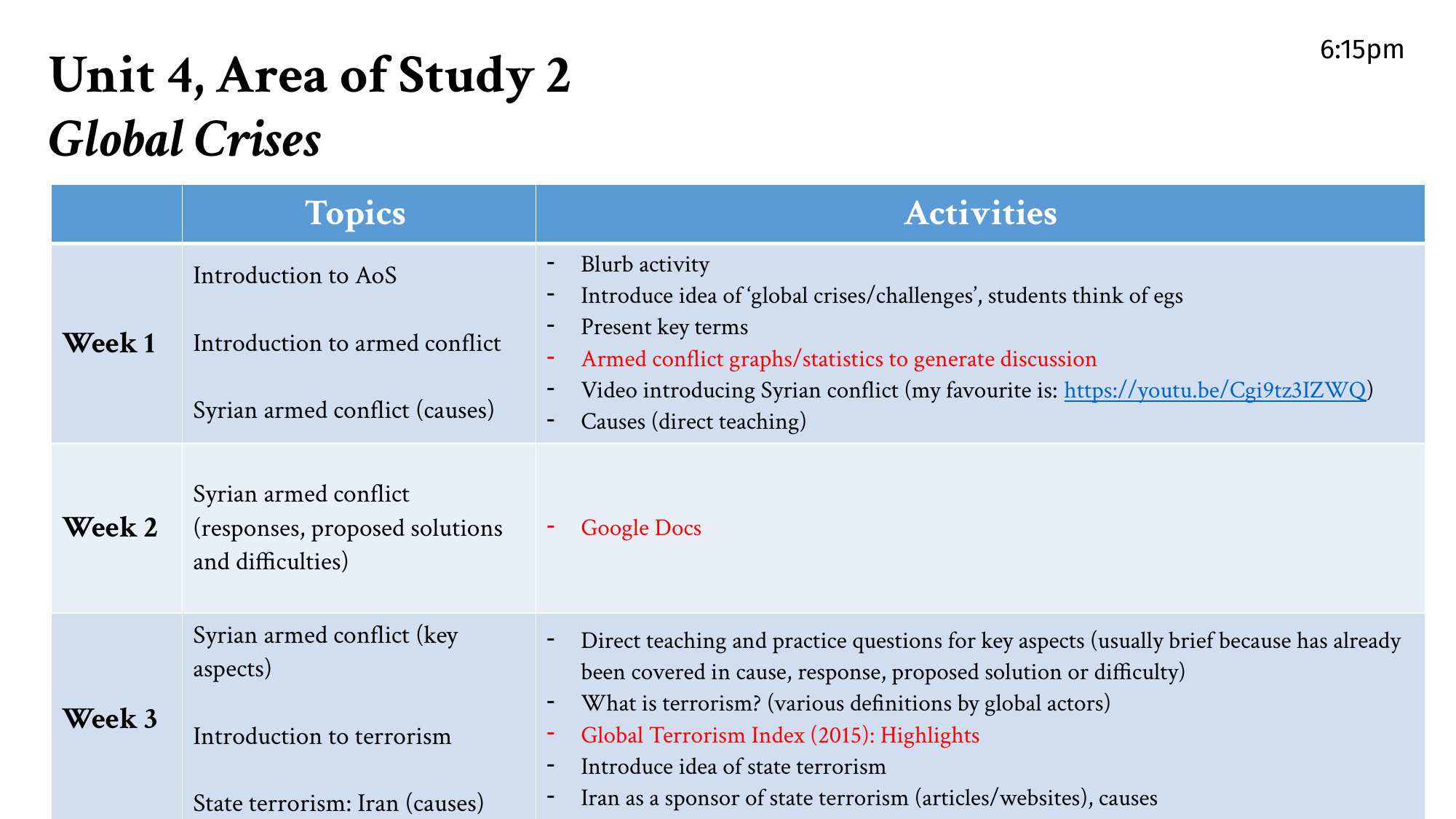

# Unit 4, Area of Study 2 Global Crises
6:15pm
|  | Topics | Activities |
| --- | --- | --- |
| Week 1 | Introduction to AoS Introduction to armed conflict Syrian armed conflict (causes) | Blurb activity Introduce idea of ‘global crises/challenges’, students think of egs Present key terms Armed conflict graphs/statistics to generate discussion Video introducing Syrian conflict (my favourite is: https://youtu.be/Cgi9tz3IZWQ) Causes (direct teaching) |
| Week 2 | Syrian armed conflict (responses, proposed solutions and difficulties) | Google Docs |
| Week 3 | Syrian armed conflict (key aspects) Introduction to terrorism State terrorism: Iran (causes) | Direct teaching and practice questions for key aspects (usually brief because has already been covered in cause, response, proposed solution or difficulty) What is terrorism? (various definitions by global actors) Global Terrorism Index (2015): Highlights Introduce idea of state terrorism Iran as a sponsor of state terrorism (articles/websites), causes |